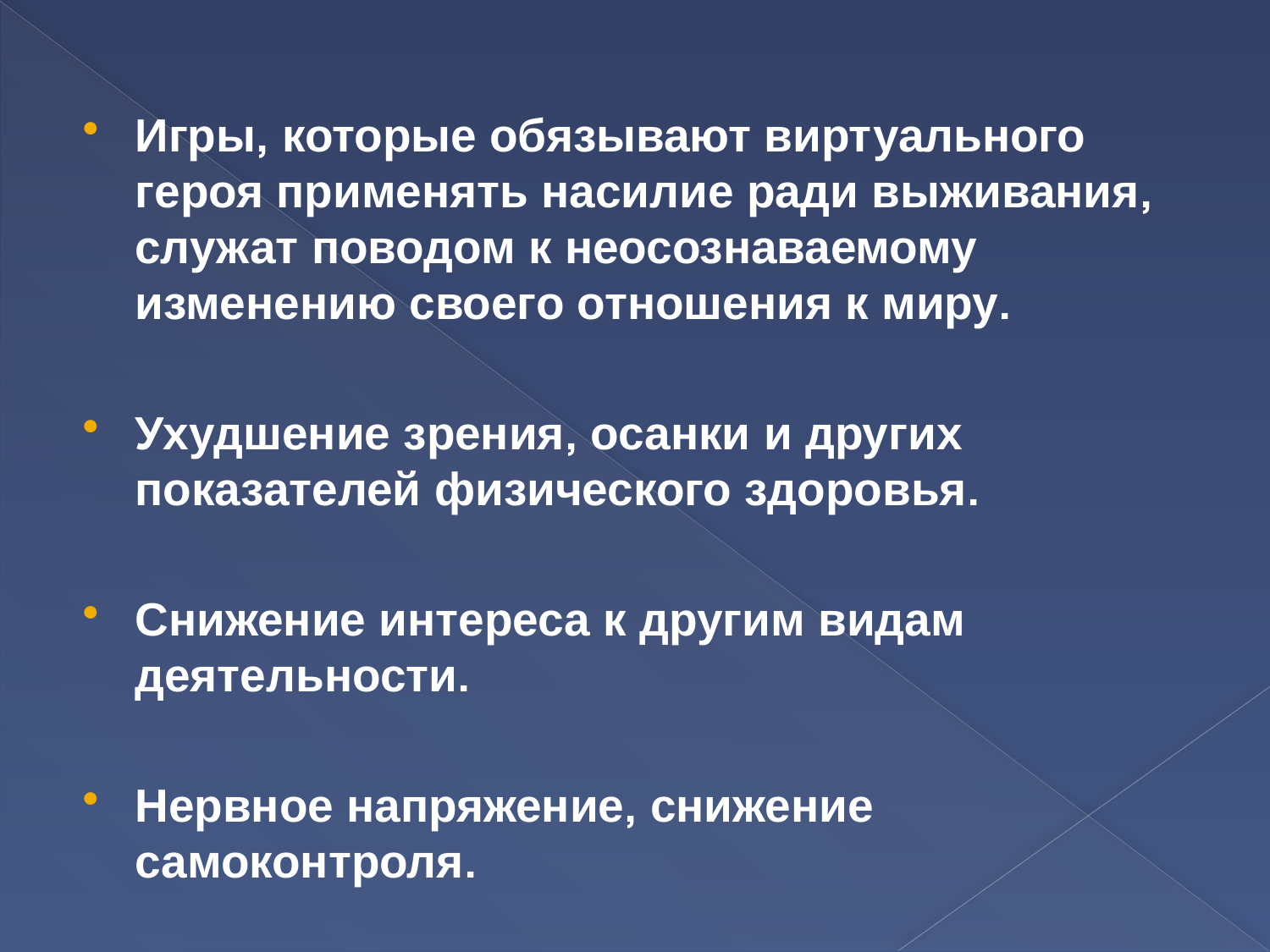

#
Игры, которые обязывают виртуального героя применять насилие ради выживания, служат поводом к неосознаваемому изменению своего отношения к миру.

Ухудшение зрения, осанки и других показателей физического здоровья.

Снижение интереса к другим видам деятельности.

Нервное напряжение, снижение самоконтроля.